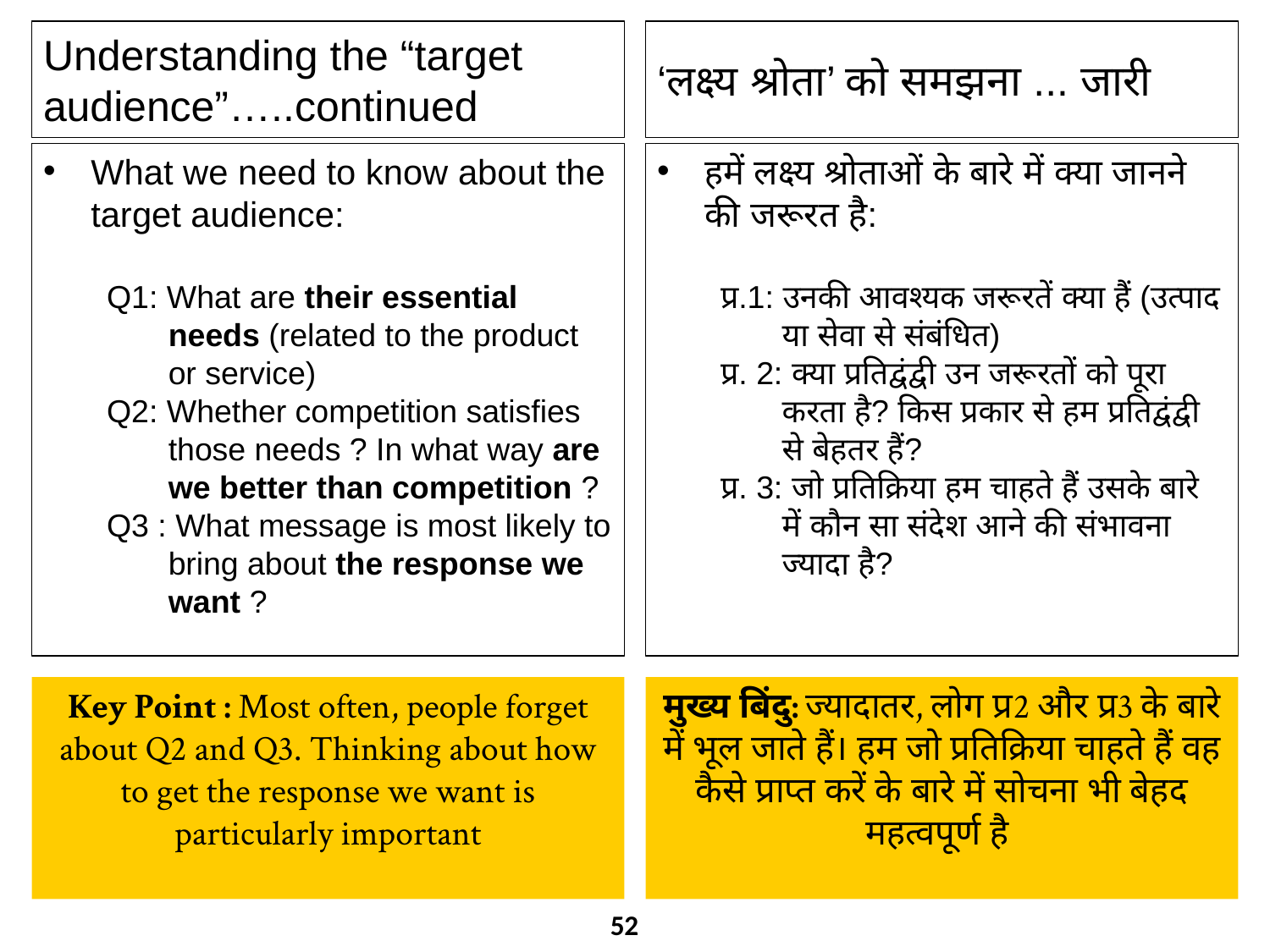

Understanding the “target audience”…..continued
‘लक्ष्य श्रोता’ को समझना ... जारी
What we need to know about the target audience:

Q1: What are their essential needs (related to the product or service)
Q2: Whether competition satisfies those needs ? In what way are we better than competition ?
Q3 : What message is most likely to bring about the response we want ?

हमें लक्ष्य श्रोताओं के बारे में क्या जानने की जरूरत है:

प्र.1: उनकी आवश्यक जरूरतें क्या हैं (उत्पाद या सेवा से संबंधि‍त)
प्र. 2: क्या प्रतिद्वंद्वी उन जरूरतों को पूरा करता है? किस प्रकार से हम प्रतिद्वंद्वी से बेहतर हैं?
प्र. 3: जो प्रतिक्रिया हम चाहते हैं उसके बारे में कौन सा संदेश आने की संभावना ज्यादा है?

Key Point : Most often, people forget about Q2 and Q3. Thinking about how to get the response we want is particularly important
मुख्य बिंदु: ज्यादातर, लोग प्र2 और प्र3 के बारे में भूल जाते हैं। हम जो प्रतिक्रिया चाहते हैं वह कैसे प्राप्त करें के बारे में सोचना भी बेहद महत्वपूर्ण है
52